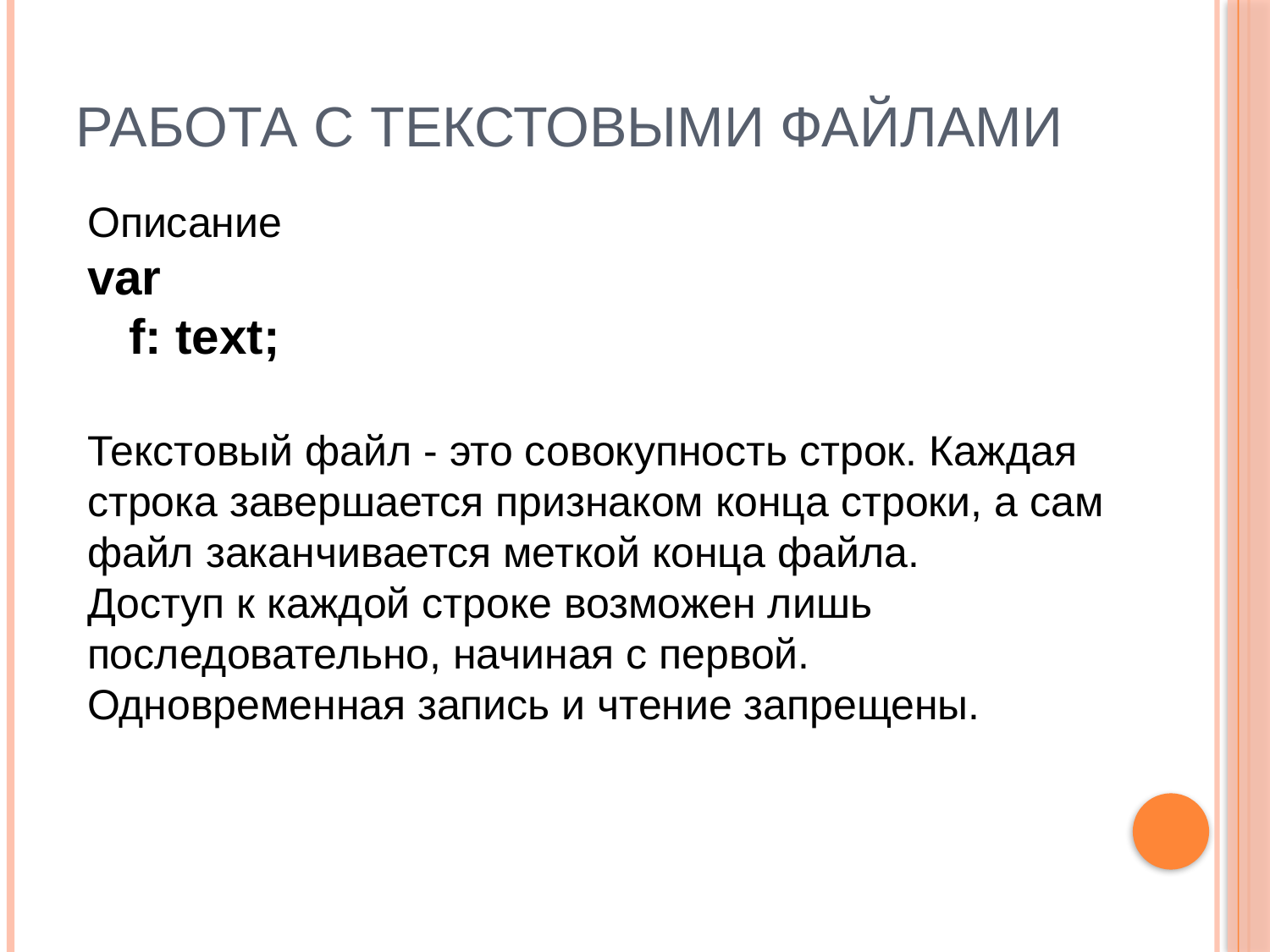

# Работа с текстовыми файлами
Описание
var
   f: text;

Текстовый файл - это совокупность строк. Каждая строка завершается признаком конца строки, а сам файл заканчивается меткой конца файла.
Доступ к каждой строке возможен лишь последовательно, начиная с первой.
Одновременная запись и чтение запрещены.